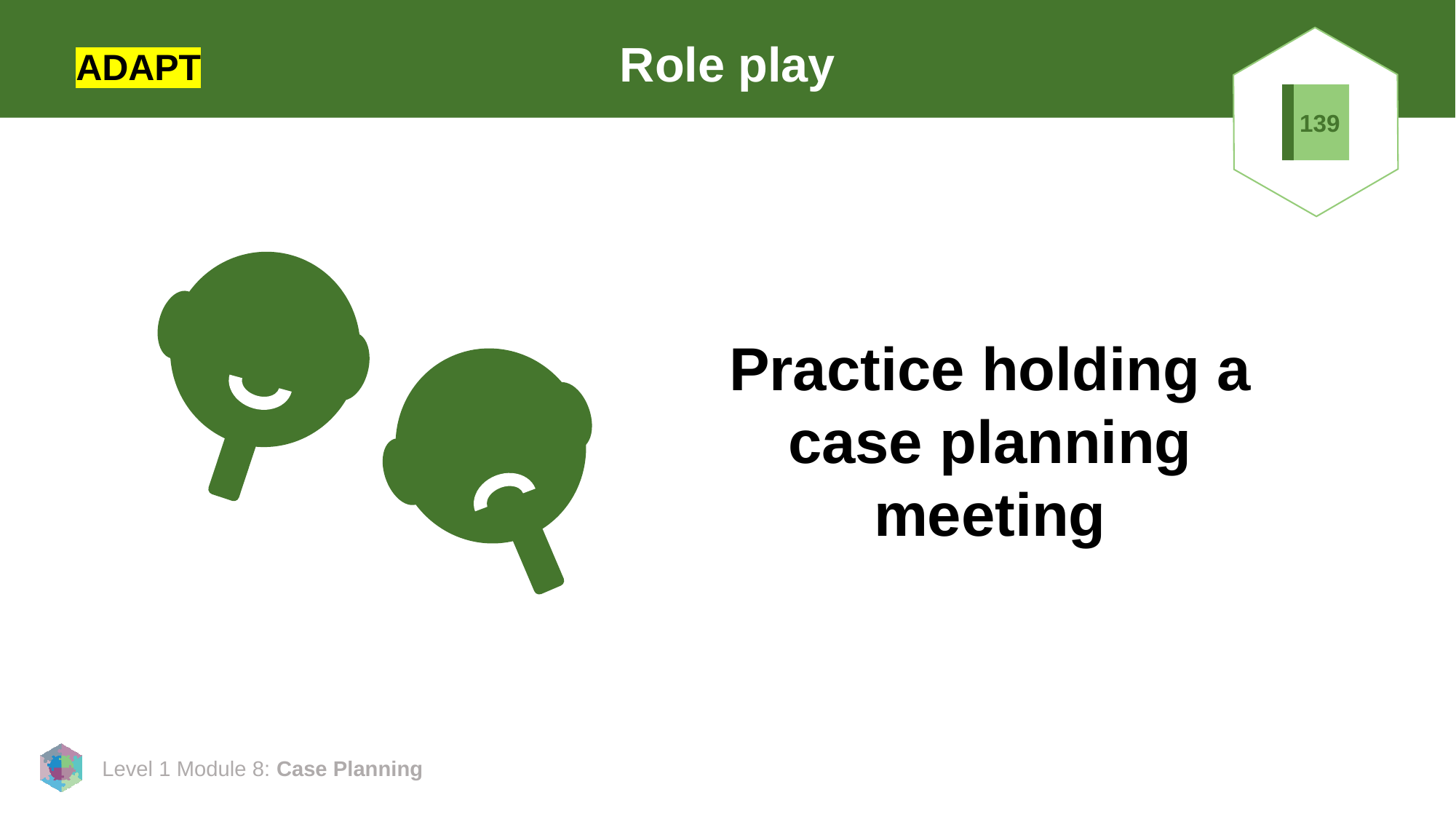

# Role play
ADAPT

139

Practice holding a case planning meeting